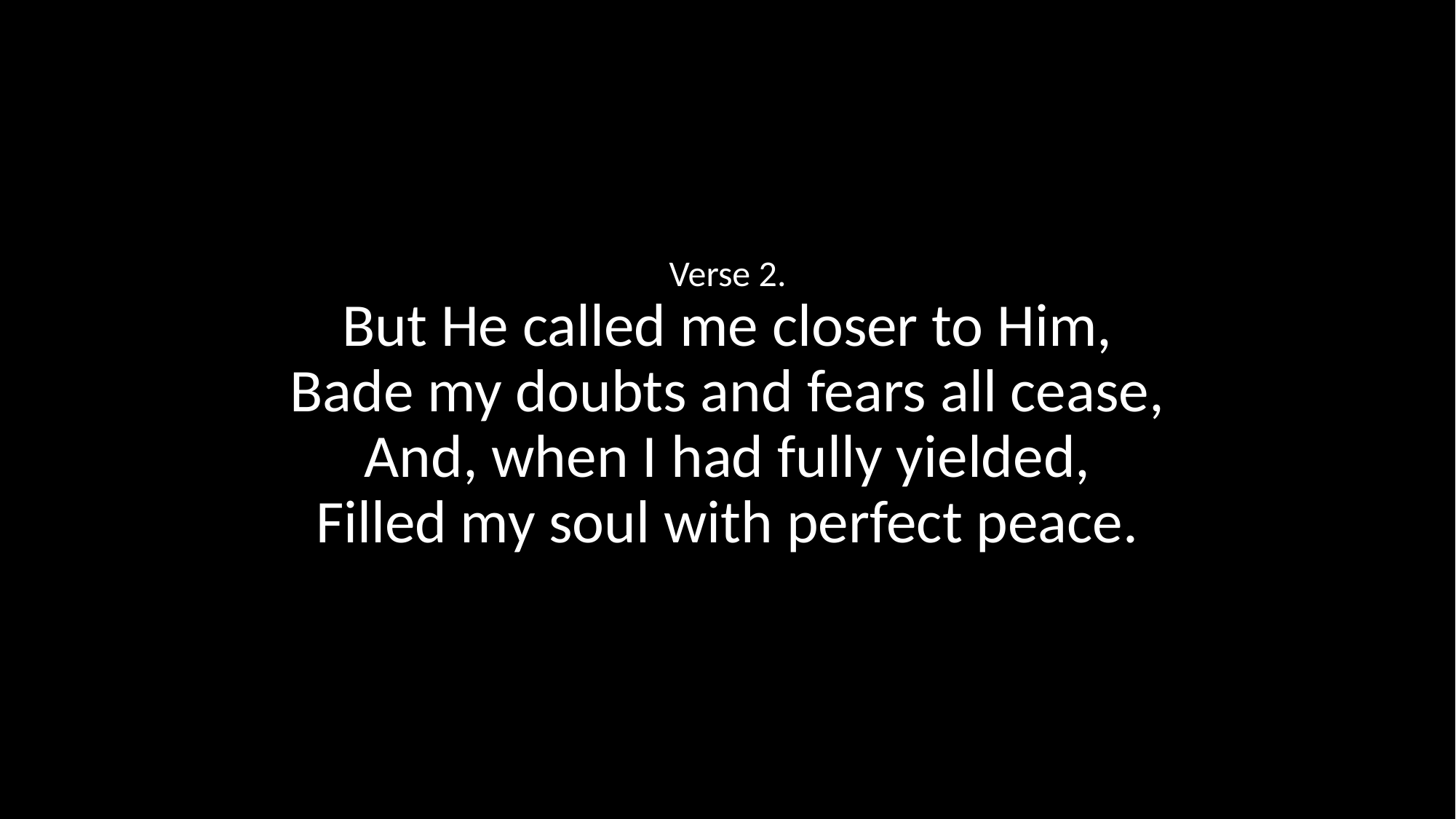

Verse 2.
But He called me closer to Him,
Bade my doubts and fears all cease,
And, when I had fully yielded,
Filled my soul with perfect peace.